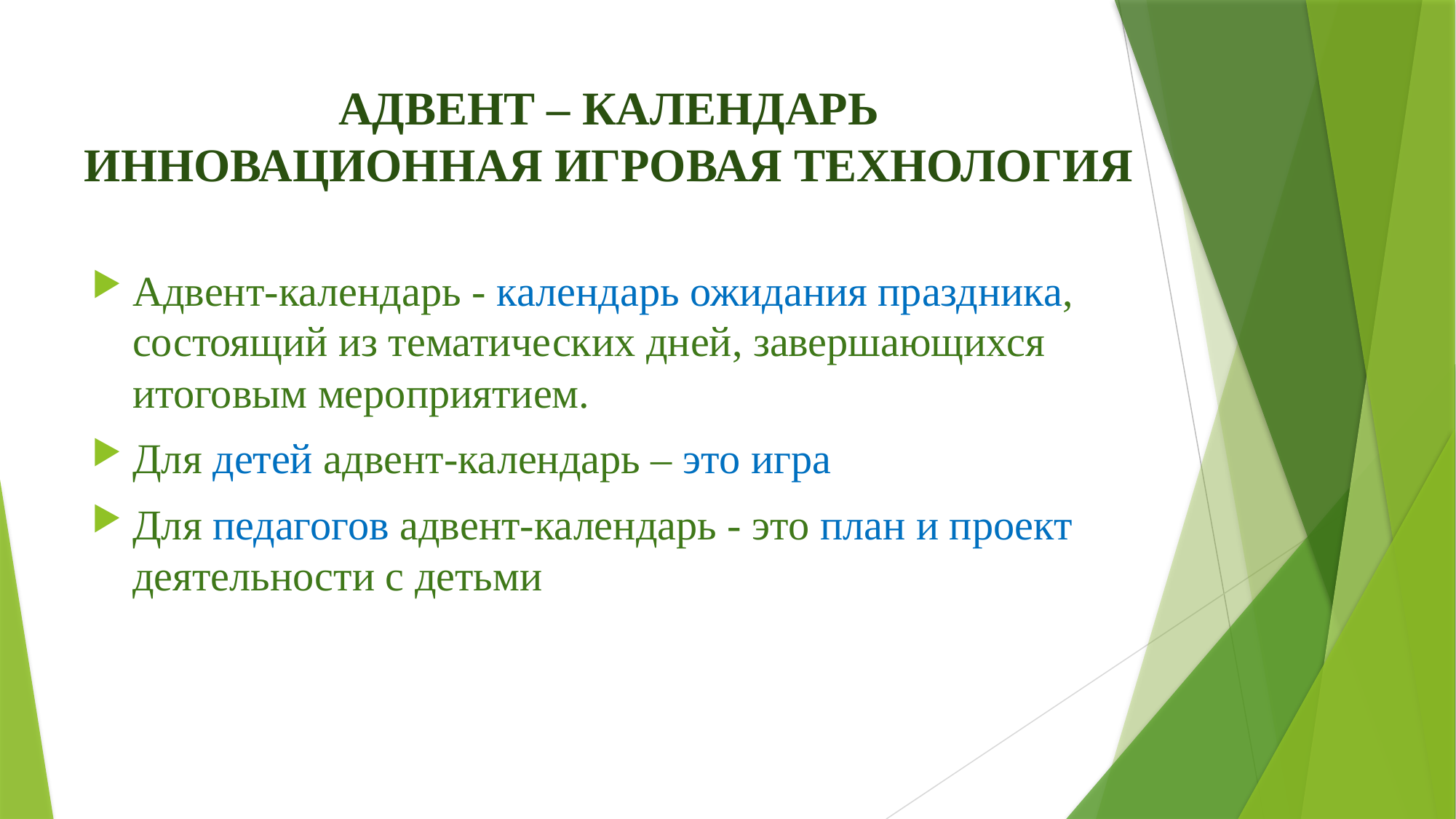

# АДВЕНТ – КАЛЕНДАРЬ ИННОВАЦИОННАЯ ИГРОВАЯ ТЕХНОЛОГИЯ
Адвент-календарь - календарь ожидания праздника, состоящий из тематических дней, завершающихся итоговым мероприятием.
Для детей адвент-календарь – это игра
Для педагогов адвент-календарь - это план и проект деятельности с детьми